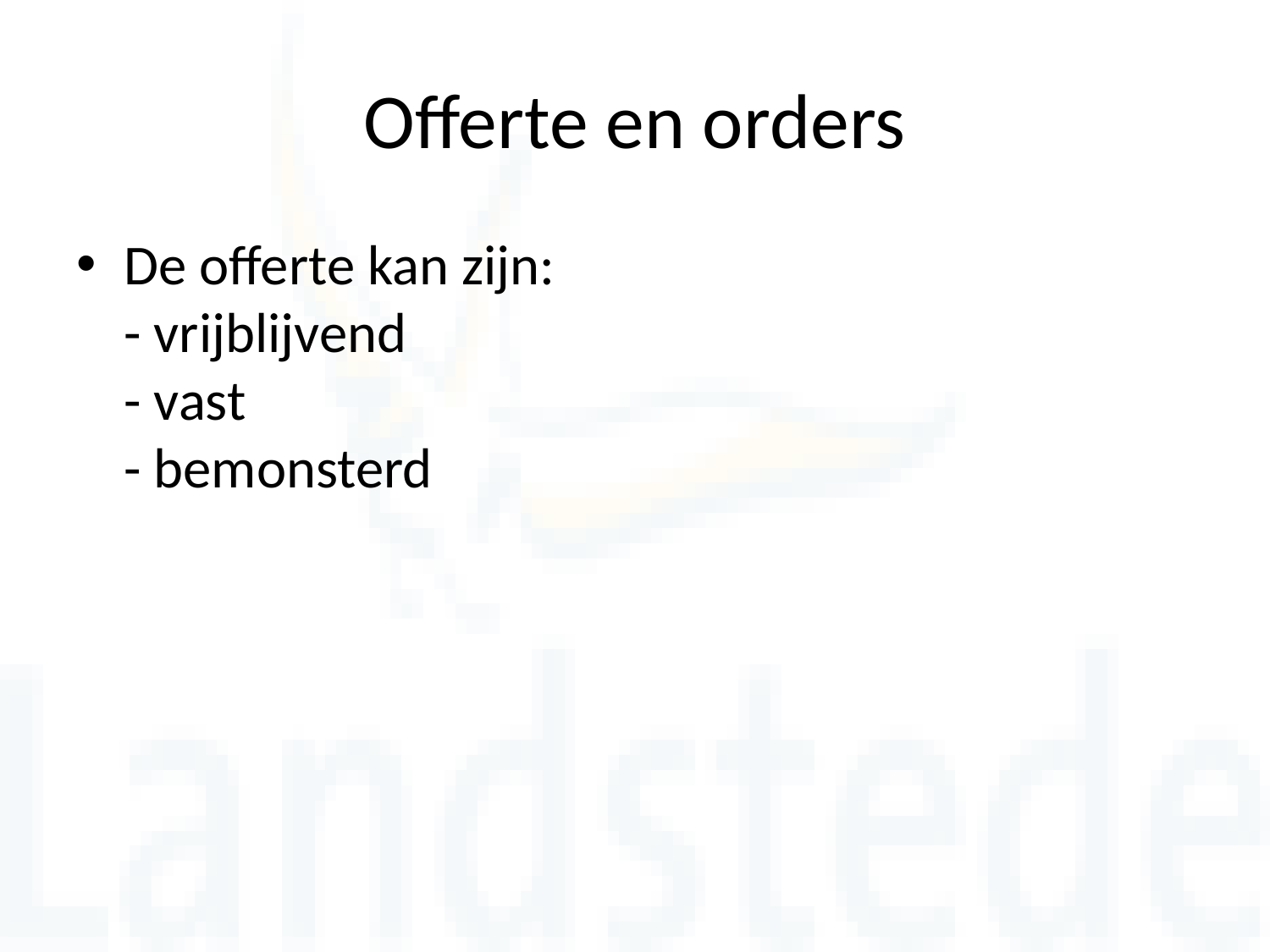

# Offerte en orders
De offerte kan zijn:
- vrijblijvend
- vast
- bemonsterd